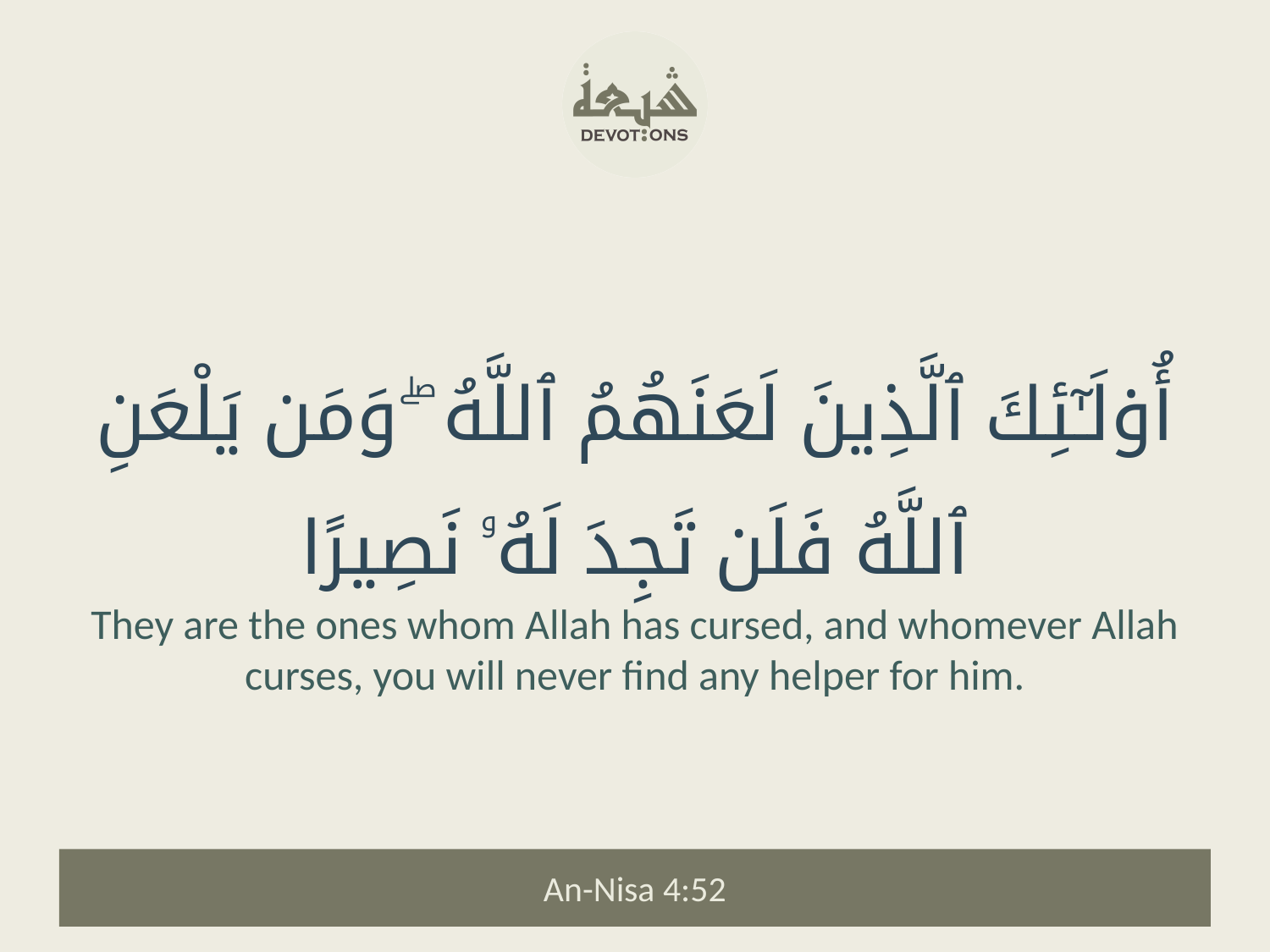

أُو۟لَـٰٓئِكَ ٱلَّذِينَ لَعَنَهُمُ ٱللَّهُ ۖ وَمَن يَلْعَنِ ٱللَّهُ فَلَن تَجِدَ لَهُۥ نَصِيرًا
They are the ones whom Allah has cursed, and whomever Allah curses, you will never find any helper for him.
An-Nisa 4:52